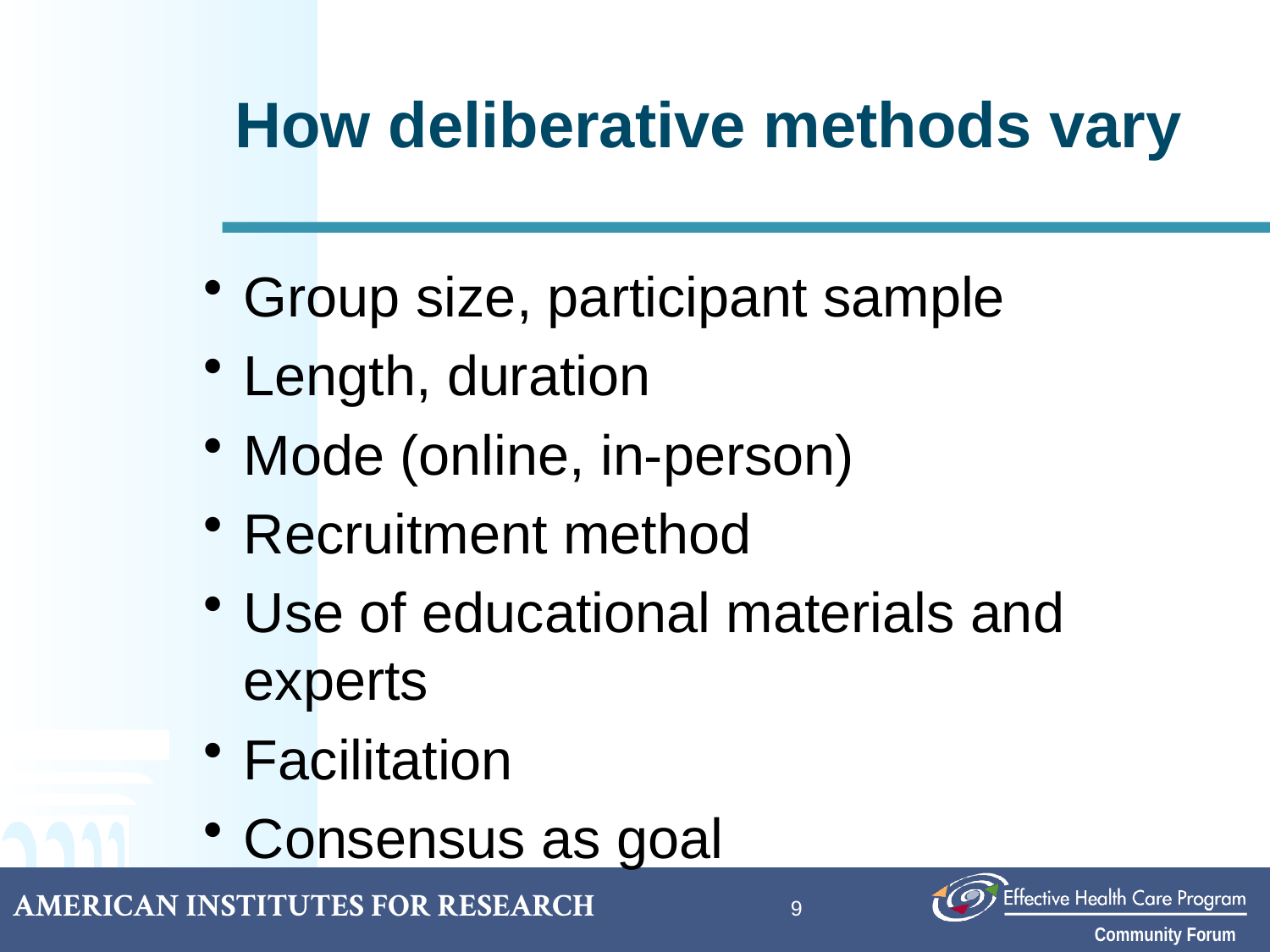

# How deliberative methods vary
Group size, participant sample
Length, duration
Mode (online, in-person)
Recruitment method
Use of educational materials and experts
Facilitation
Consensus as goal